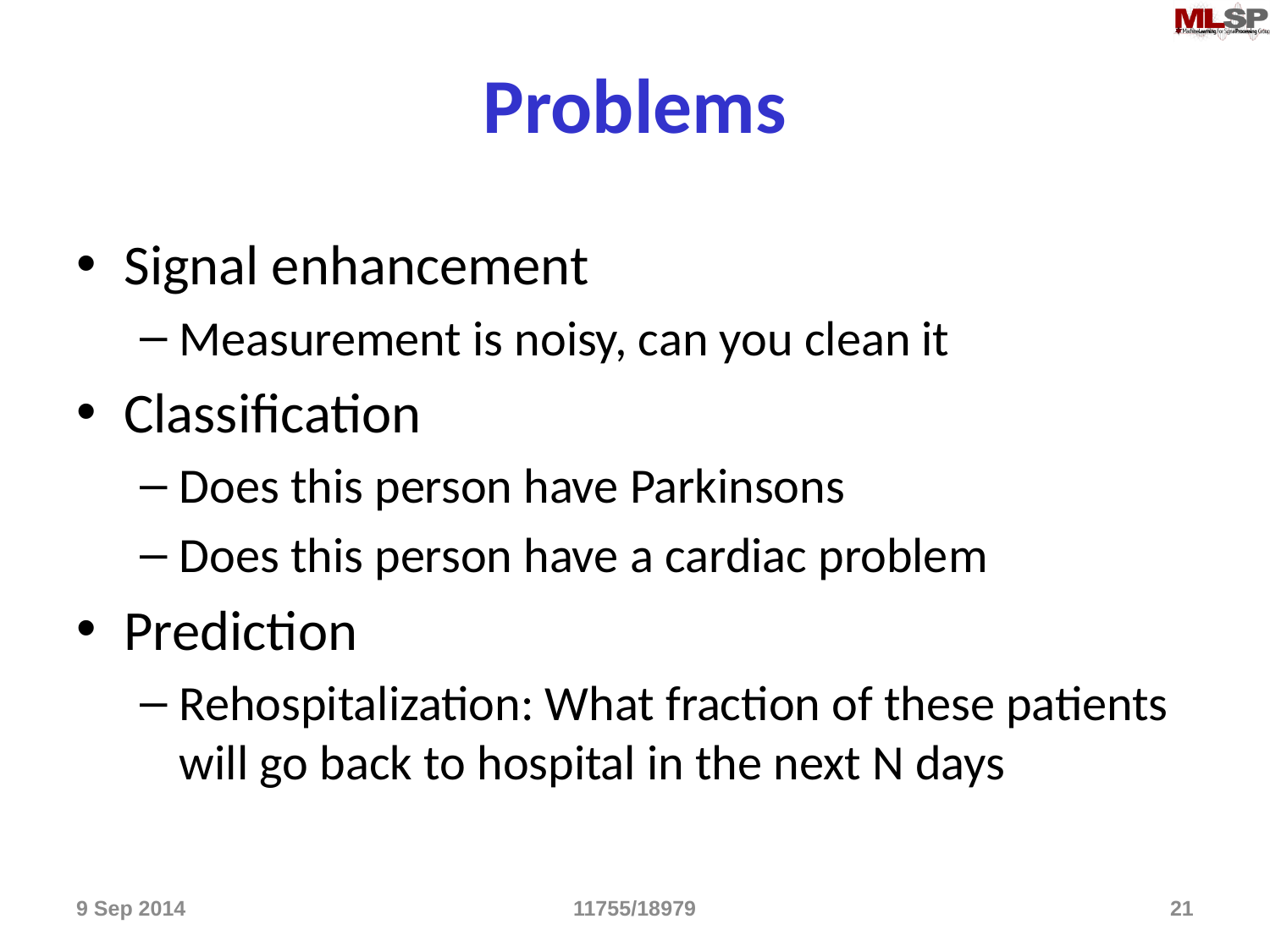

# Problems
Signal enhancement
Measurement is noisy, can you clean it
Classification
Does this person have Parkinsons
Does this person have a cardiac problem
Prediction
Rehospitalization: What fraction of these patients will go back to hospital in the next N days
9 Sep 2014
11755/18979
21